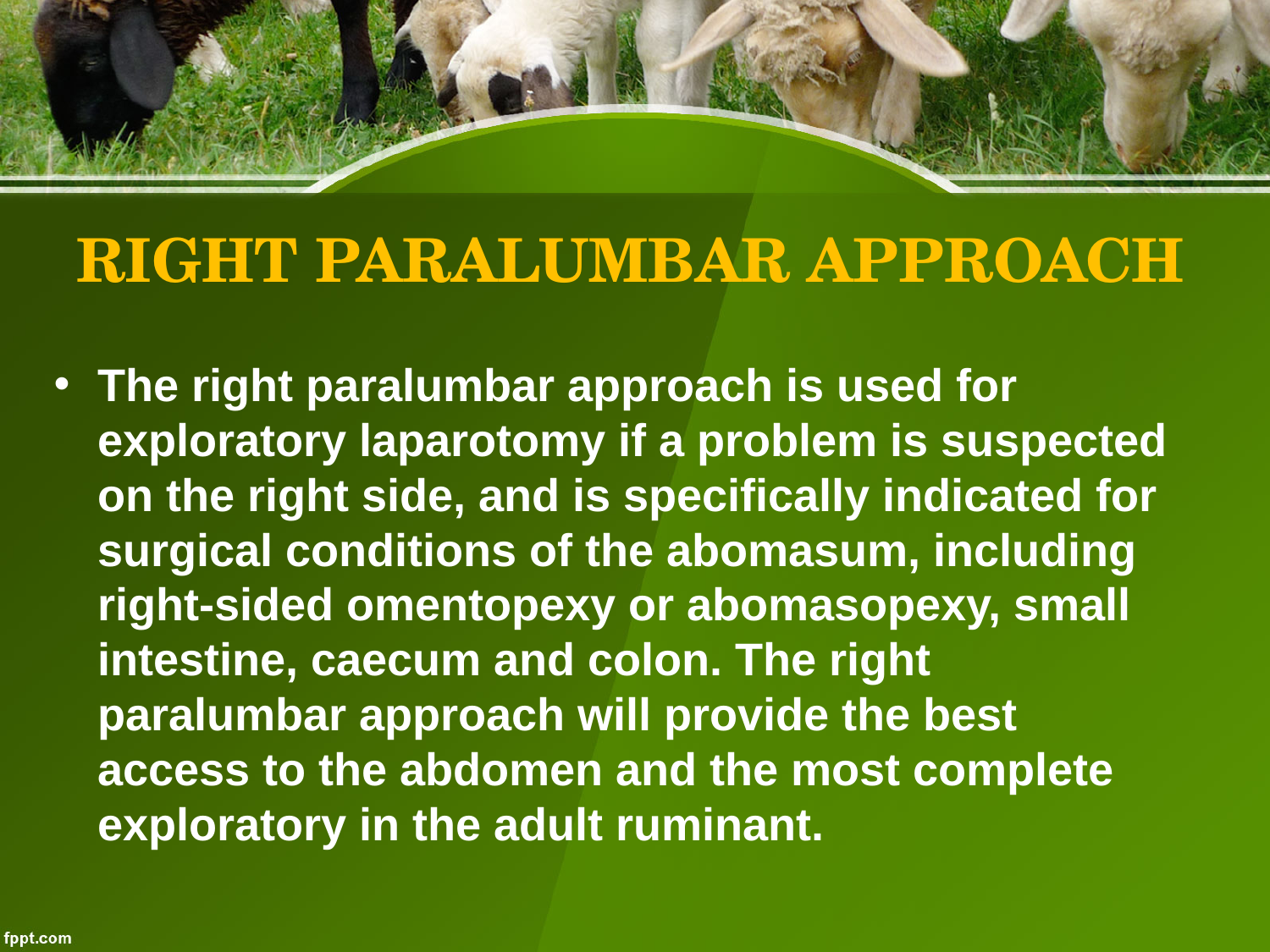

# RIGHT PARALUMBAR APPROACH

The right paralumbar approach is used for exploratory laparotomy if a problem is suspected on the right side, and is specifically indicated for surgical conditions of the abomasum, including right-sided omentopexy or abomasopexy, small intestine, caecum and colon. The right paralumbar approach will provide the best access to the abdomen and the most complete exploratory in the adult ruminant.